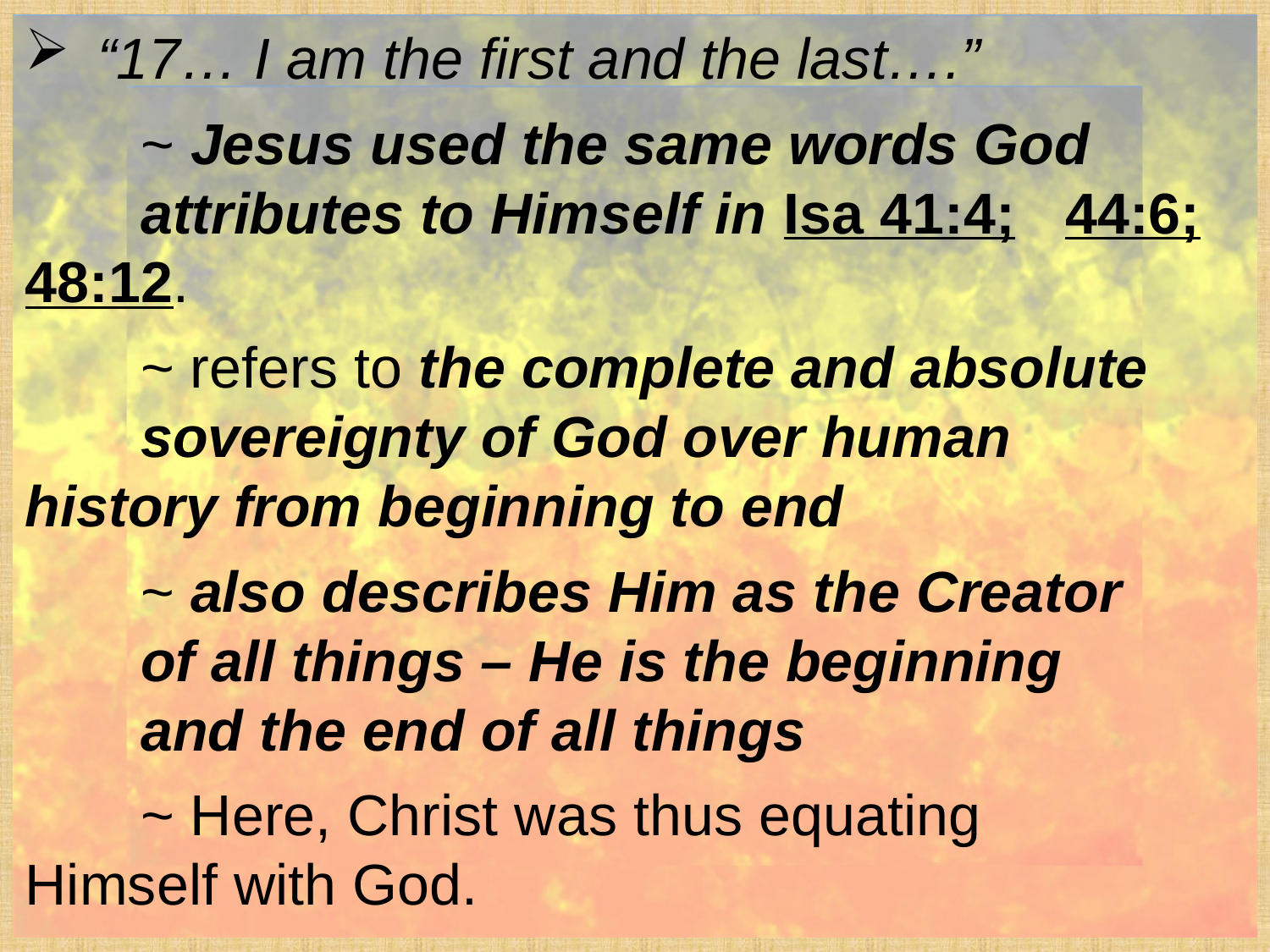

“17… I am the first and the last….”
	~ Jesus used the same words God 		attributes to Himself in Isa 41:4; 			44:6; 48:12.
	~ refers to the complete and absolute 		sovereignty of God over human 			history from beginning to end
	~ also describes Him as the Creator 		of all things – He is the beginning 		and the end of all things
	~ Here, Christ was thus equating 			Himself with God.